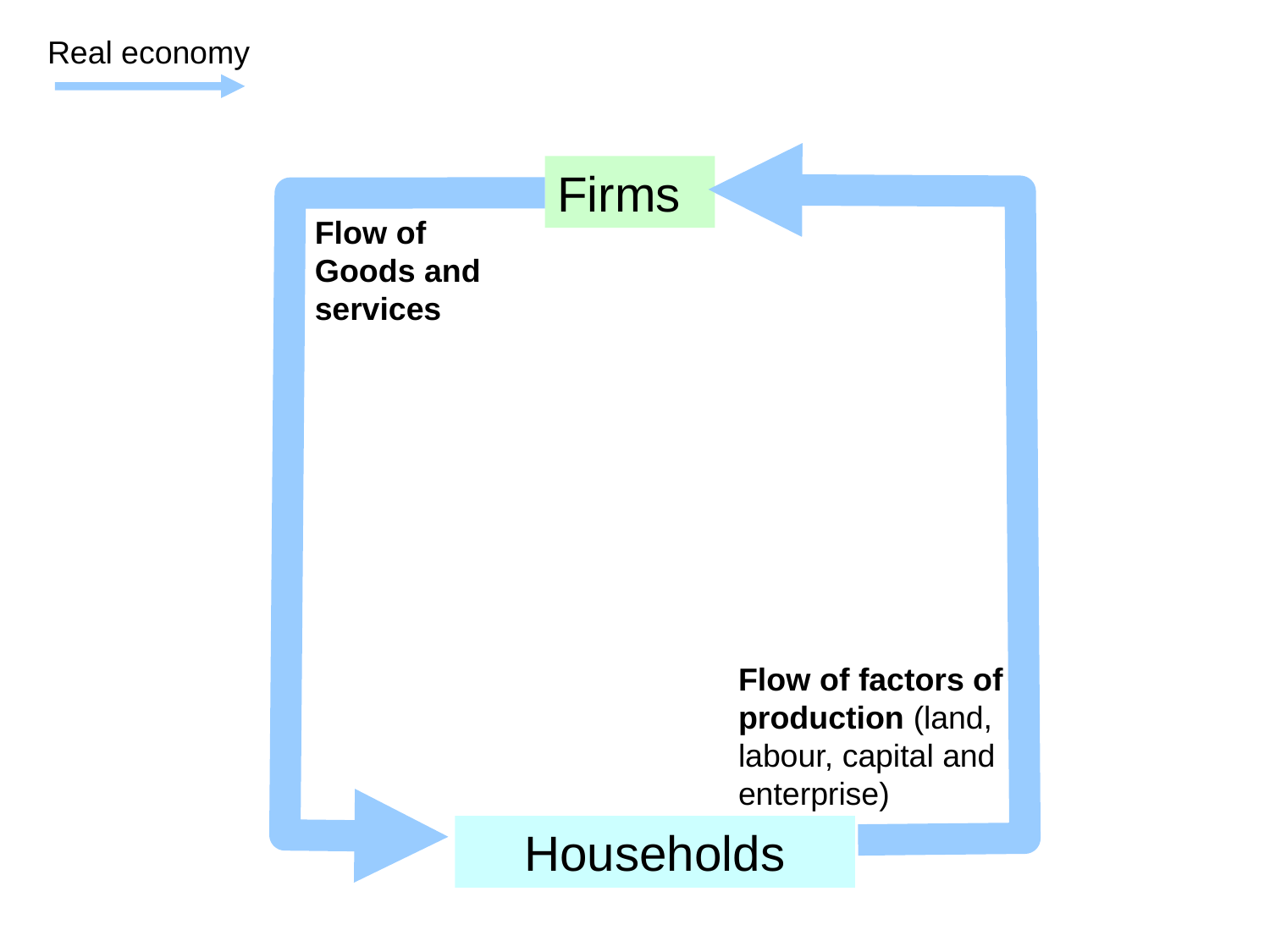

Real economy

Firms
Flow of factors of production (land, labour, capital and enterprise)
Flow of Goods and services
Households